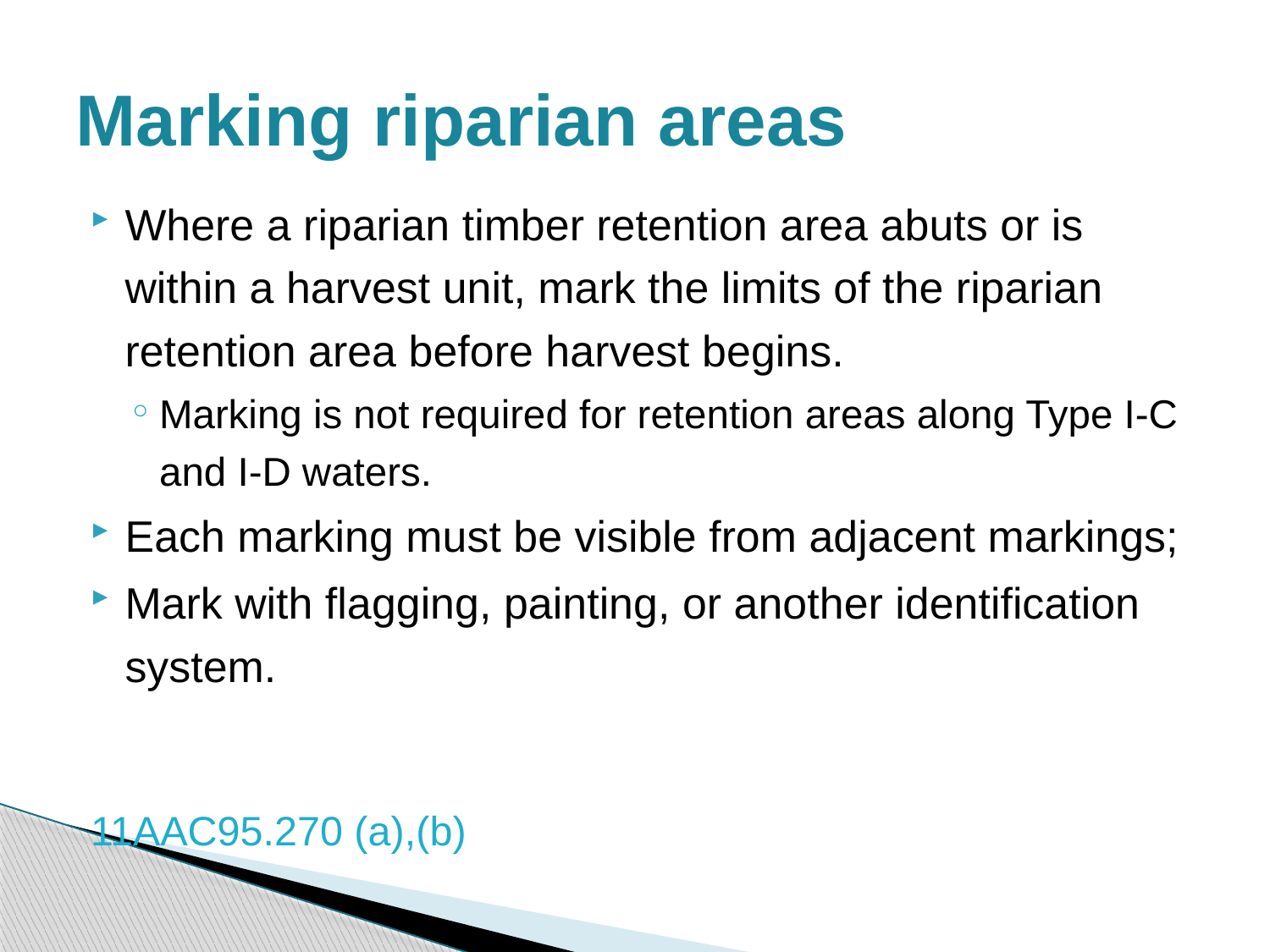

# Marking riparian areas
Where a riparian timber retention area abuts or is within a harvest unit, mark the limits of the riparian retention area before harvest begins.
Marking is not required for retention areas along Type I-C and I-D waters.
Each marking must be visible from adjacent markings;
Mark with flagging, painting, or another identification system.

					11AAC95.270 (a),(b)